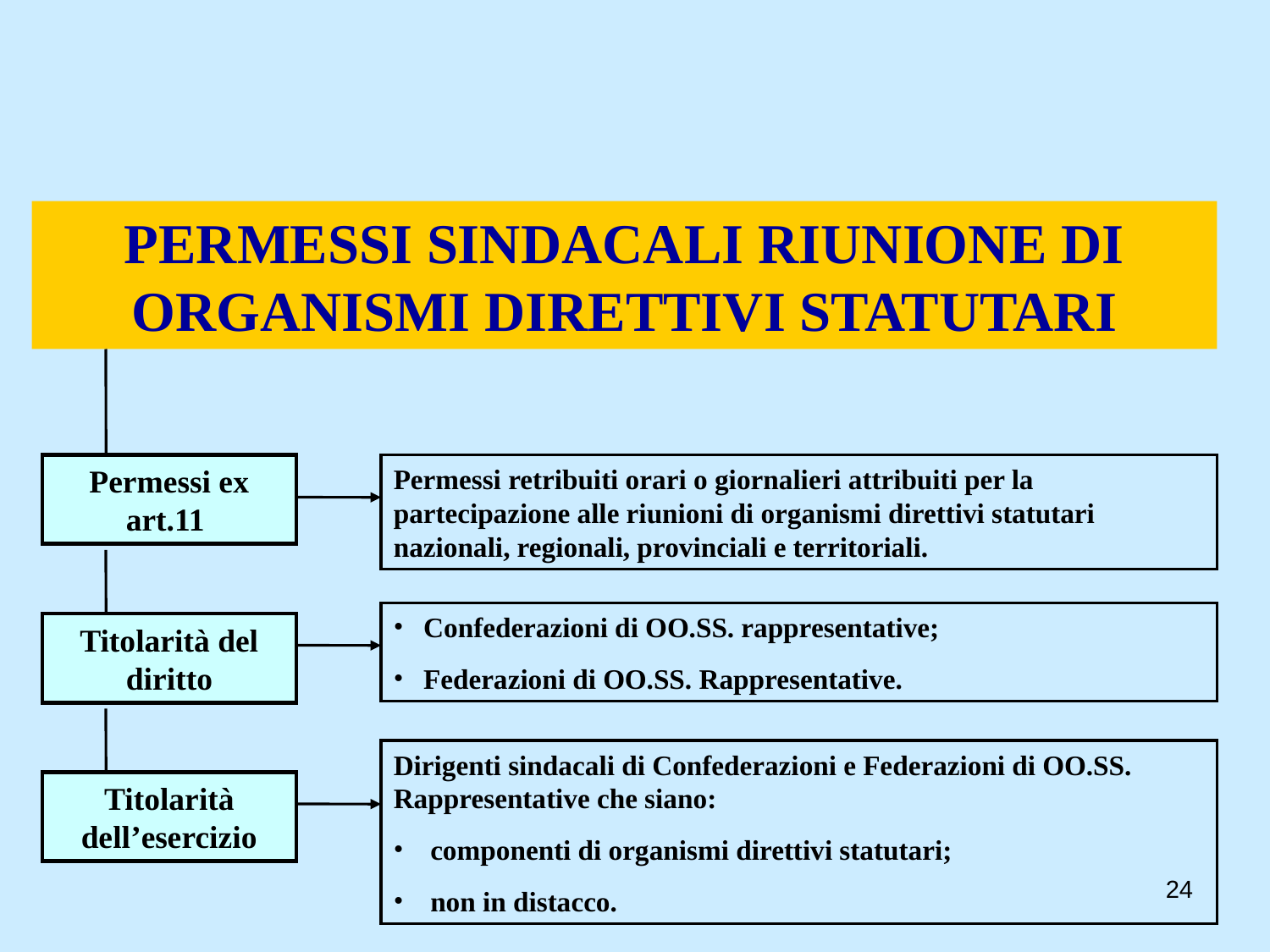

PERMESSI SINDACALI RIUNIONE DI ORGANISMI DIRETTIVI STATUTARI

Permessi ex art.11
Permessi retribuiti orari o giornalieri attribuiti per la partecipazione alle riunioni di organismi direttivi statutari nazionali, regionali, provinciali e territoriali.

Confederazioni di OO.SS. rappresentative;
Federazioni di OO.SS. Rappresentative.
Titolarità del diritto

Dirigenti sindacali di Confederazioni e Federazioni di OO.SS. Rappresentative che siano:
 componenti di organismi direttivi statutari;
 non in distacco.
Titolarità dell’esercizio

24